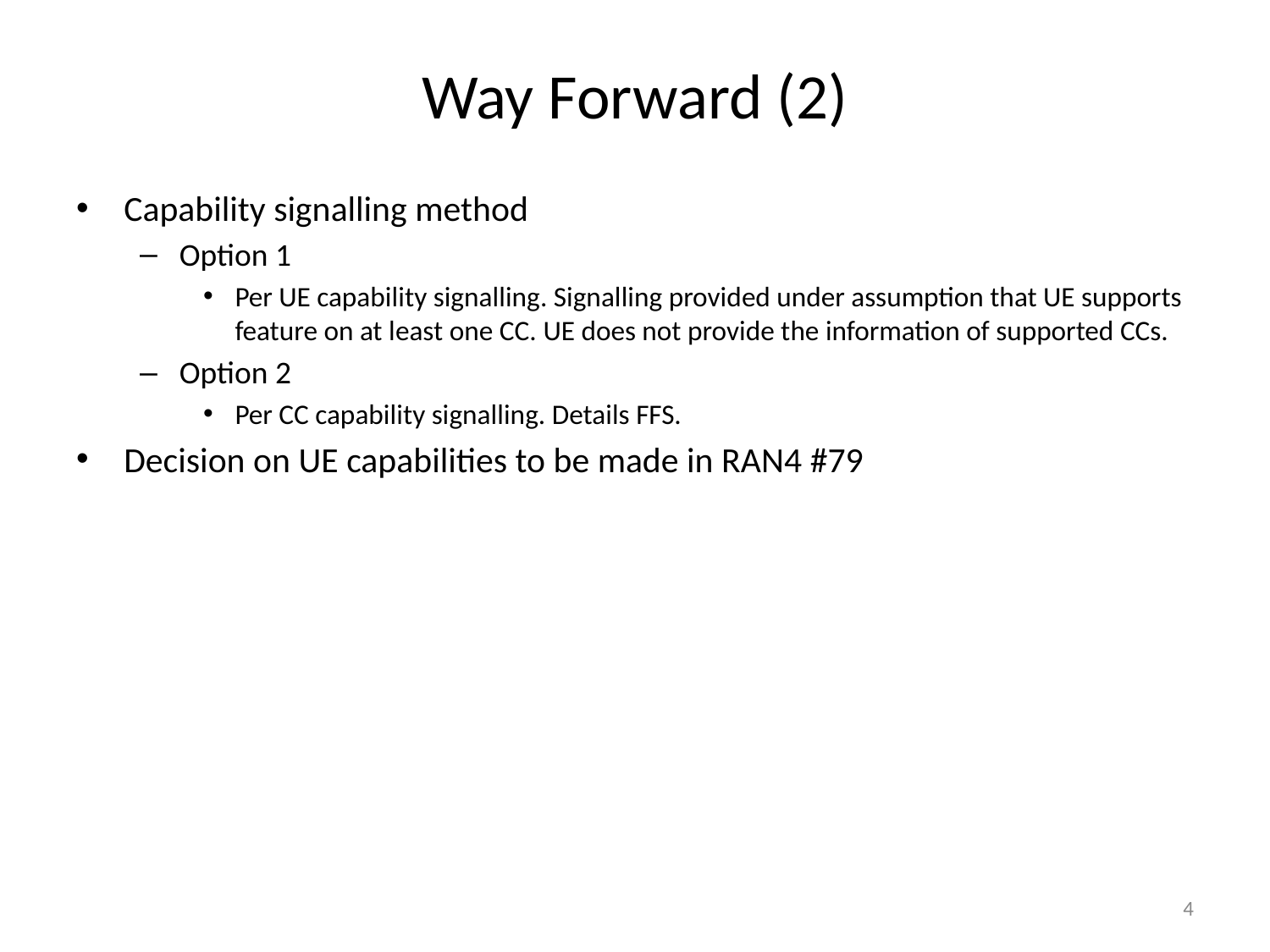

# Way Forward (2)
Capability signalling method
Option 1
Per UE capability signalling. Signalling provided under assumption that UE supports feature on at least one CC. UE does not provide the information of supported CCs.
Option 2
Per CC capability signalling. Details FFS.
Decision on UE capabilities to be made in RAN4 #79
4